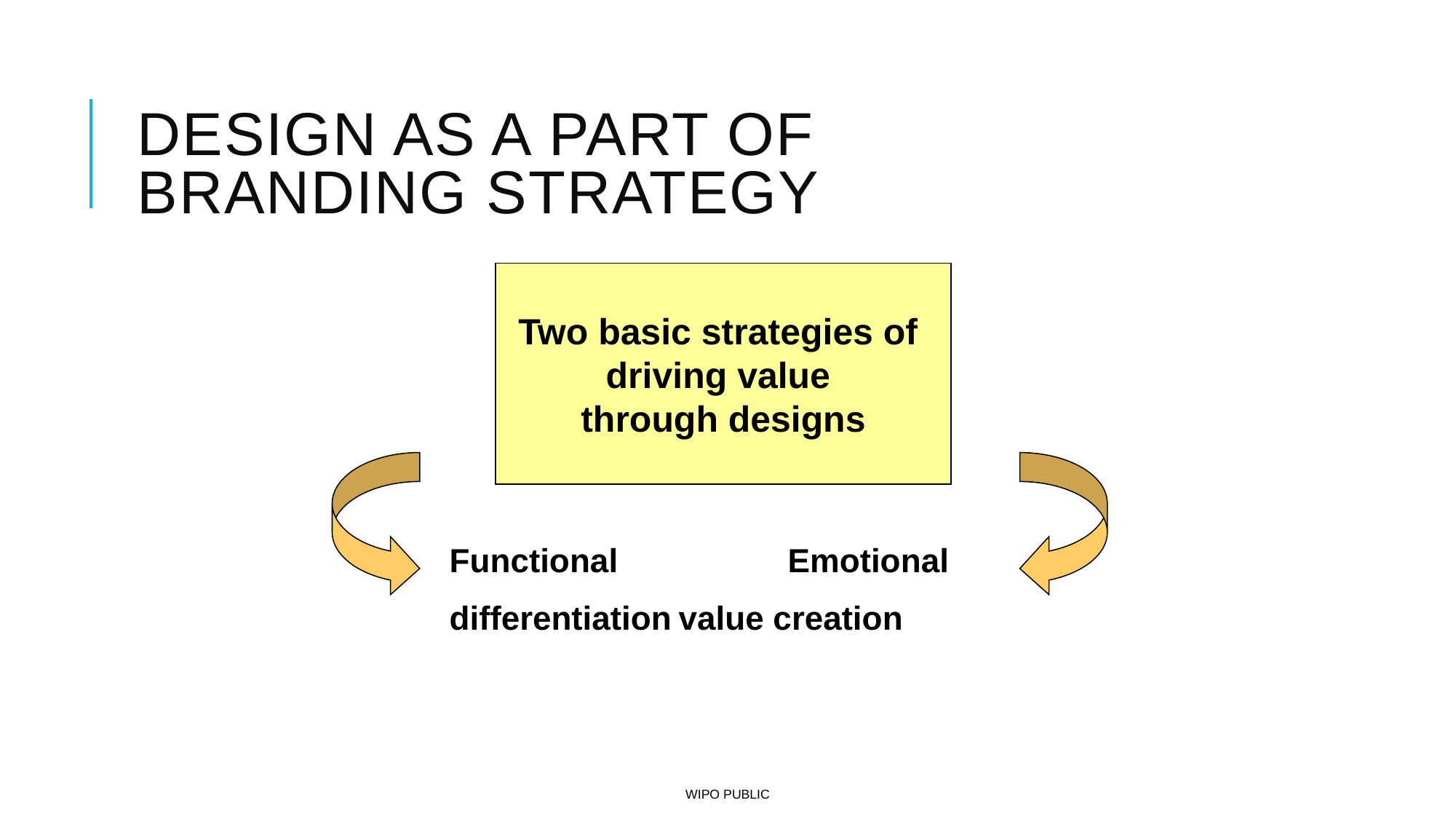

# Design as a part of branding strategy
Two basic strategies of
driving value
through designs

Functional		Emotional
differentiation	value creation